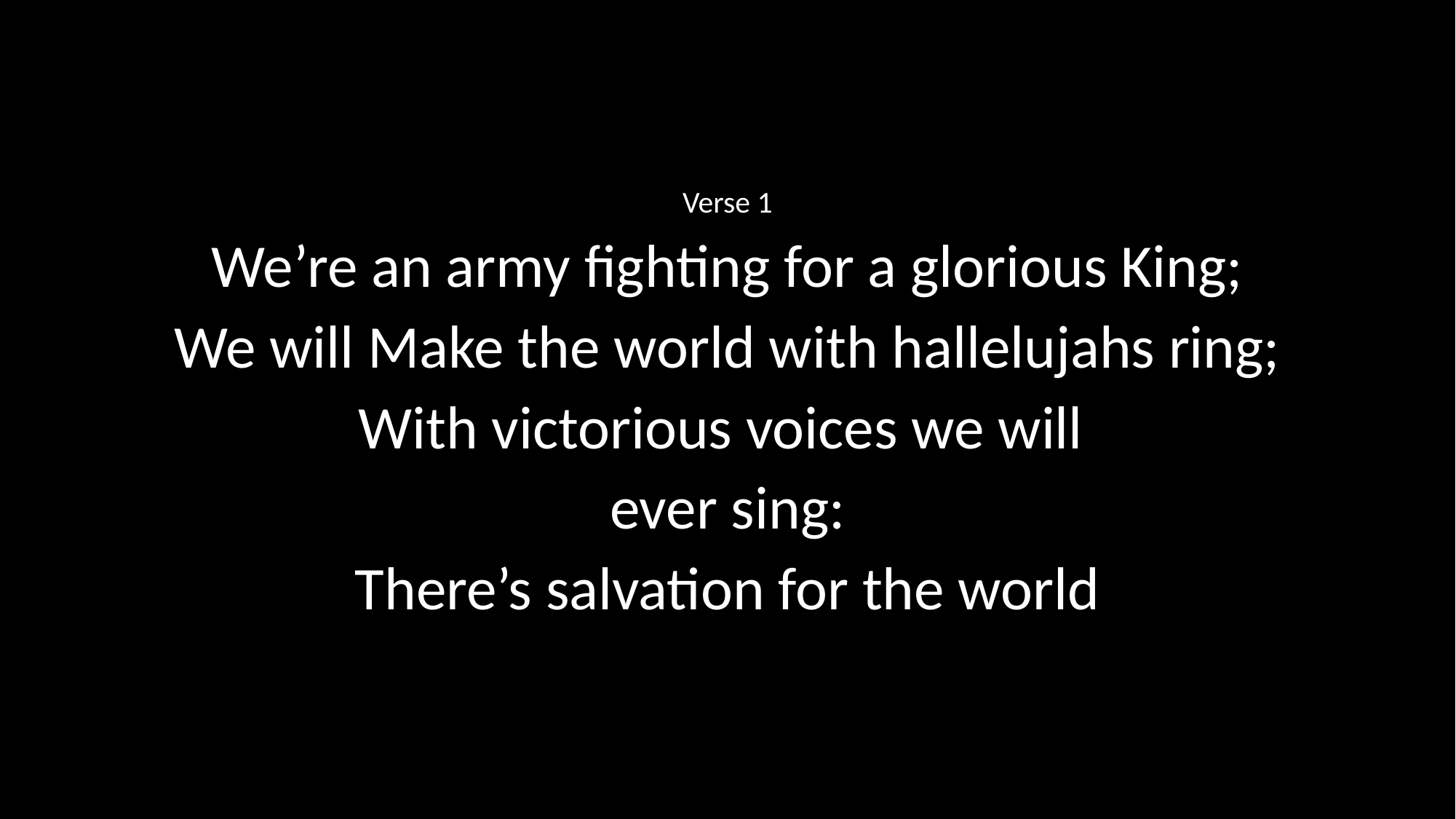

Verse 1
We’re an army fighting for a glorious King;
We will Make the world with hallelujahs ring;
With victorious voices we will
ever sing:
There’s salvation for the world